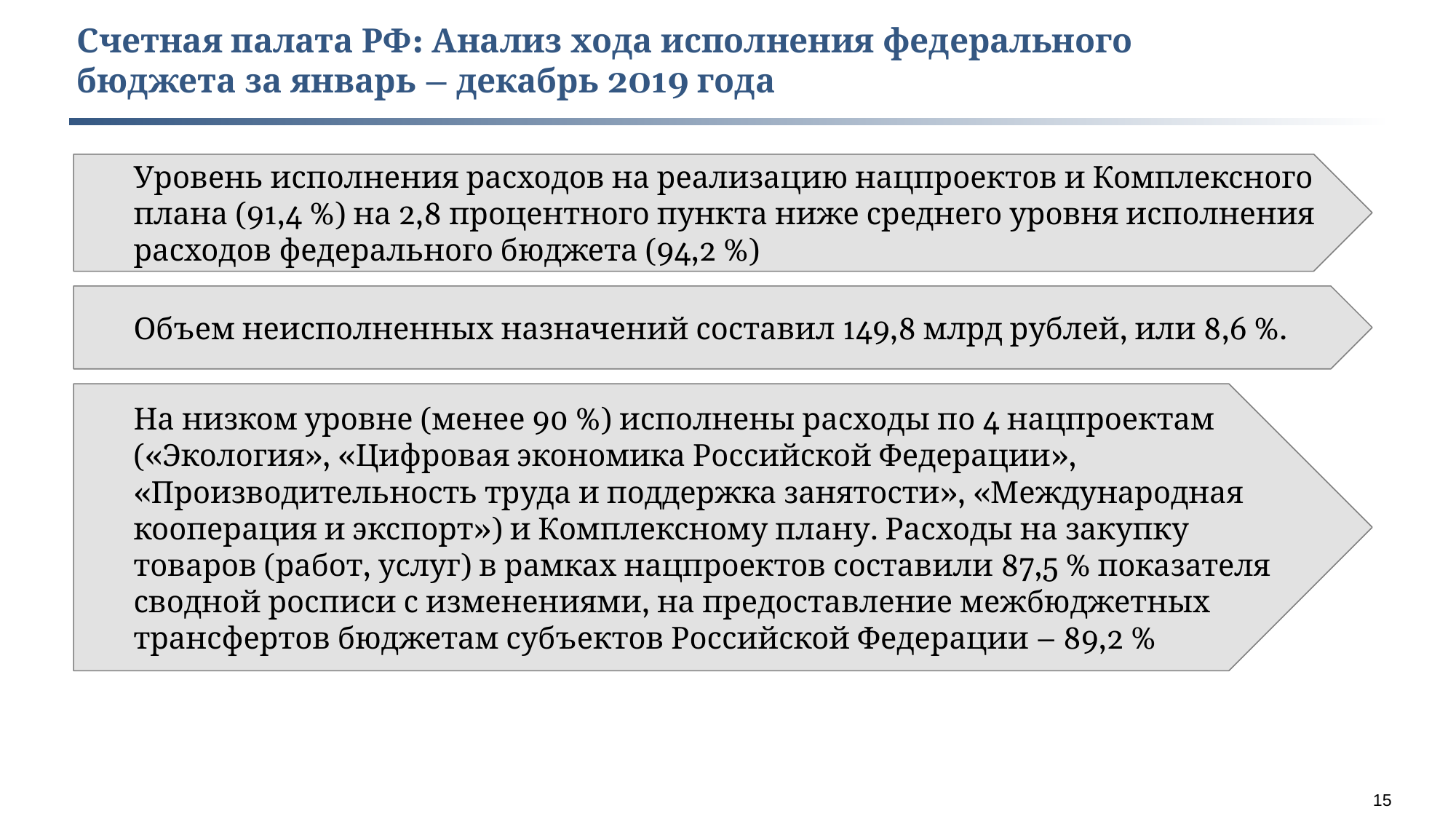

Счетная палата РФ: Анализ хода исполнения федерального бюджета за январь – декабрь 2019 года
Уровень исполнения расходов на реализацию нацпроектов и Комплексного плана (91,4 %) на 2,8 процентного пункта ниже среднего уровня исполнения расходов федерального бюджета (94,2 %)
Объем неисполненных назначений составил 149,8 млрд рублей, или 8,6 %.
На низком уровне (менее 90 %) исполнены расходы по 4 нацпроектам («Экология», «Цифровая экономика Российской Федерации», «Производительность труда и поддержка занятости», «Международная кооперация и экспорт») и Комплексному плану. Расходы на закупку товаров (работ, услуг) в рамках нацпроектов составили 87,5 % показателя сводной росписи с изменениями, на предоставление межбюджетных трансфертов бюджетам субъектов Российской Федерации – 89,2 %